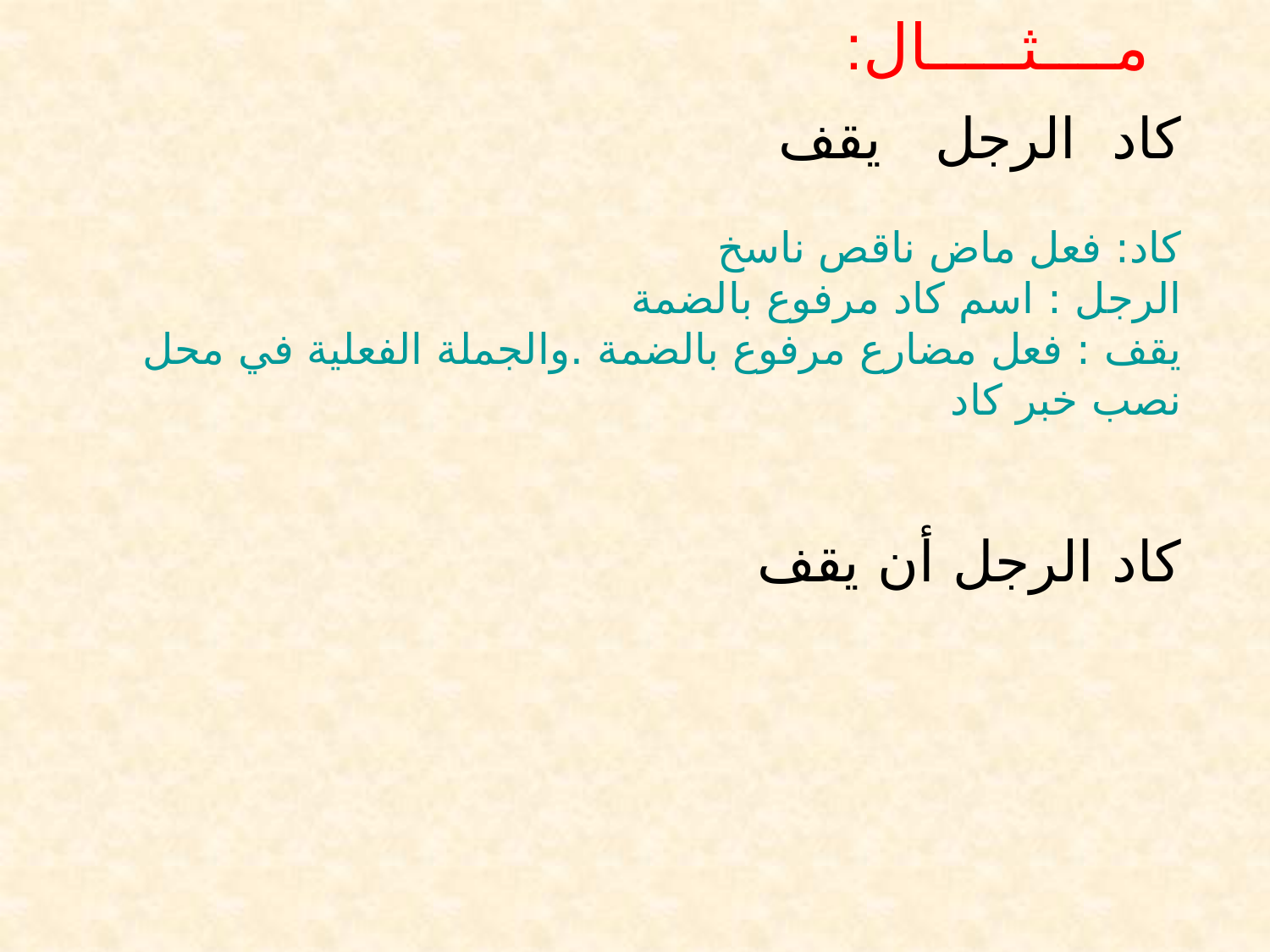

مــــثـــــال:
كاد  الرجل   يقف

كاد: فعل ماض ناقص ناسخ
الرجل : اسم كاد مرفوع بالضمة
يقف : فعل مضارع مرفوع بالضمة .والجملة الفعلية في محل نصب خبر كاد

كاد الرجل أن يقف